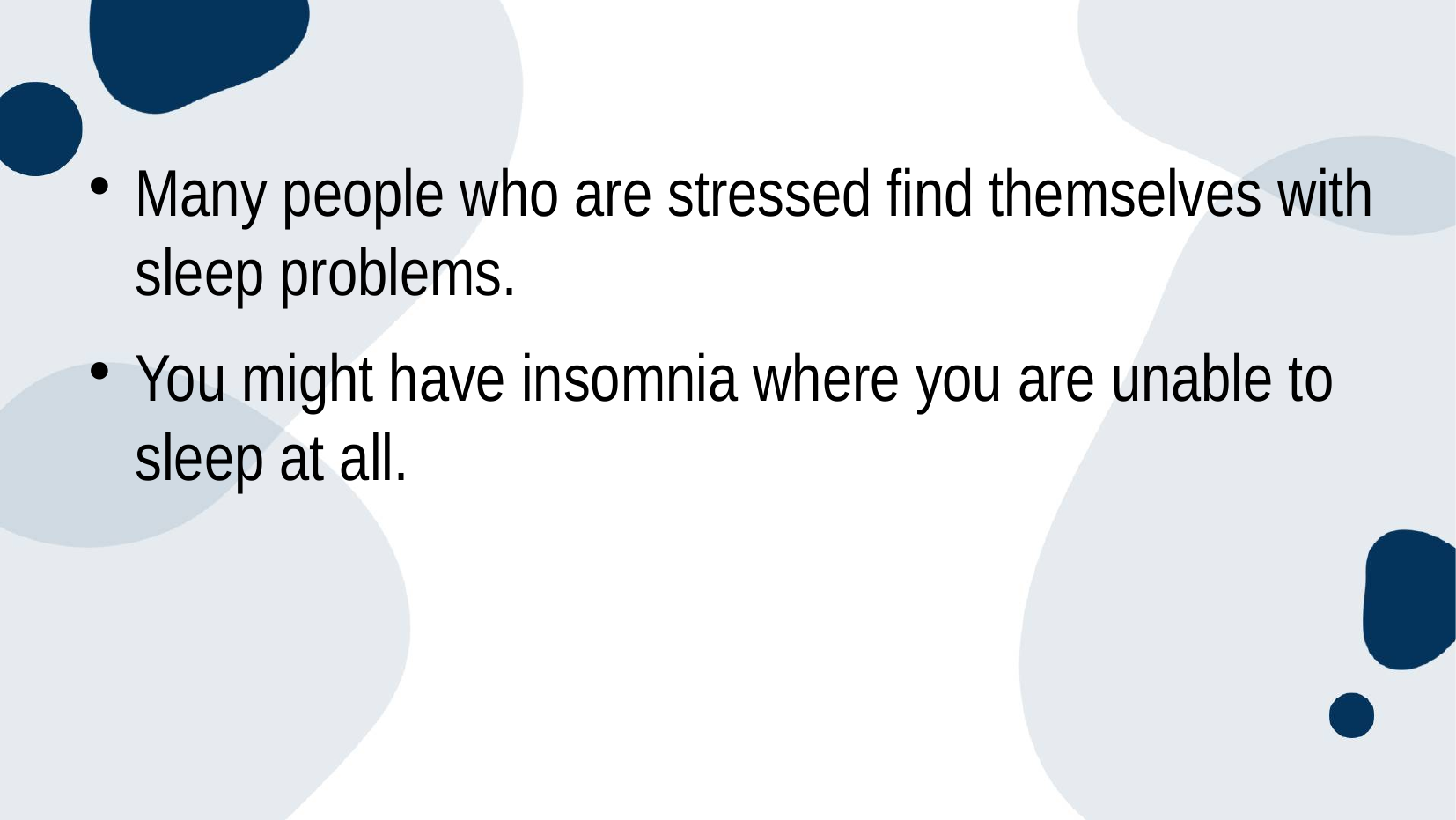

Many people who are stressed find themselves with sleep problems.
You might have insomnia where you are unable to sleep at all.